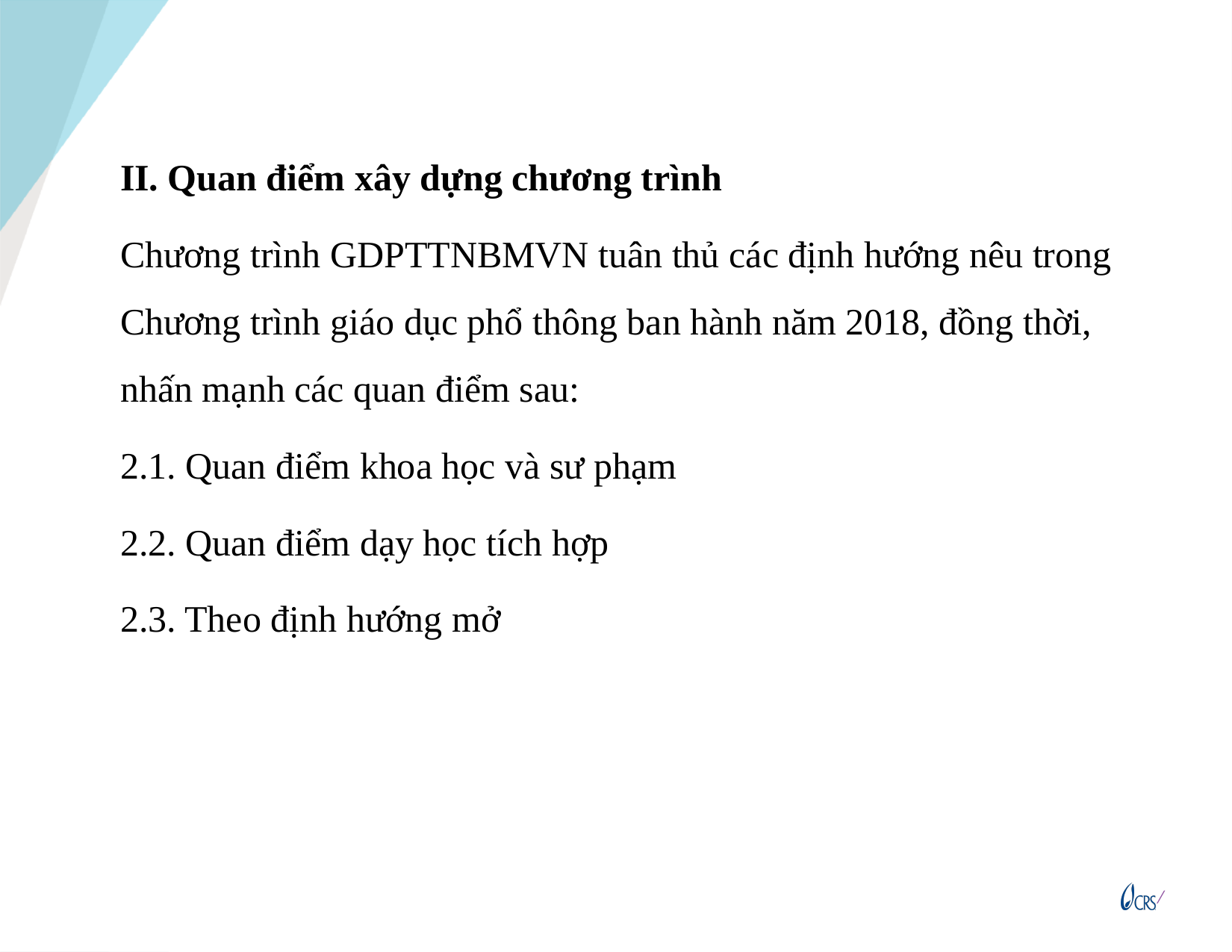

II. Quan điểm xây dựng chương trình
Chương trình GDPTTNBMVN tuân thủ các định hướng nêu trong Chương trình giáo dục phổ thông ban hành năm 2018, đồng thời, nhấn mạnh các quan điểm sau:
2.1. Quan điểm khoa học và sư phạm
2.2. Quan điểm dạy học tích hợp
2.3. Theo định hướng mở
8